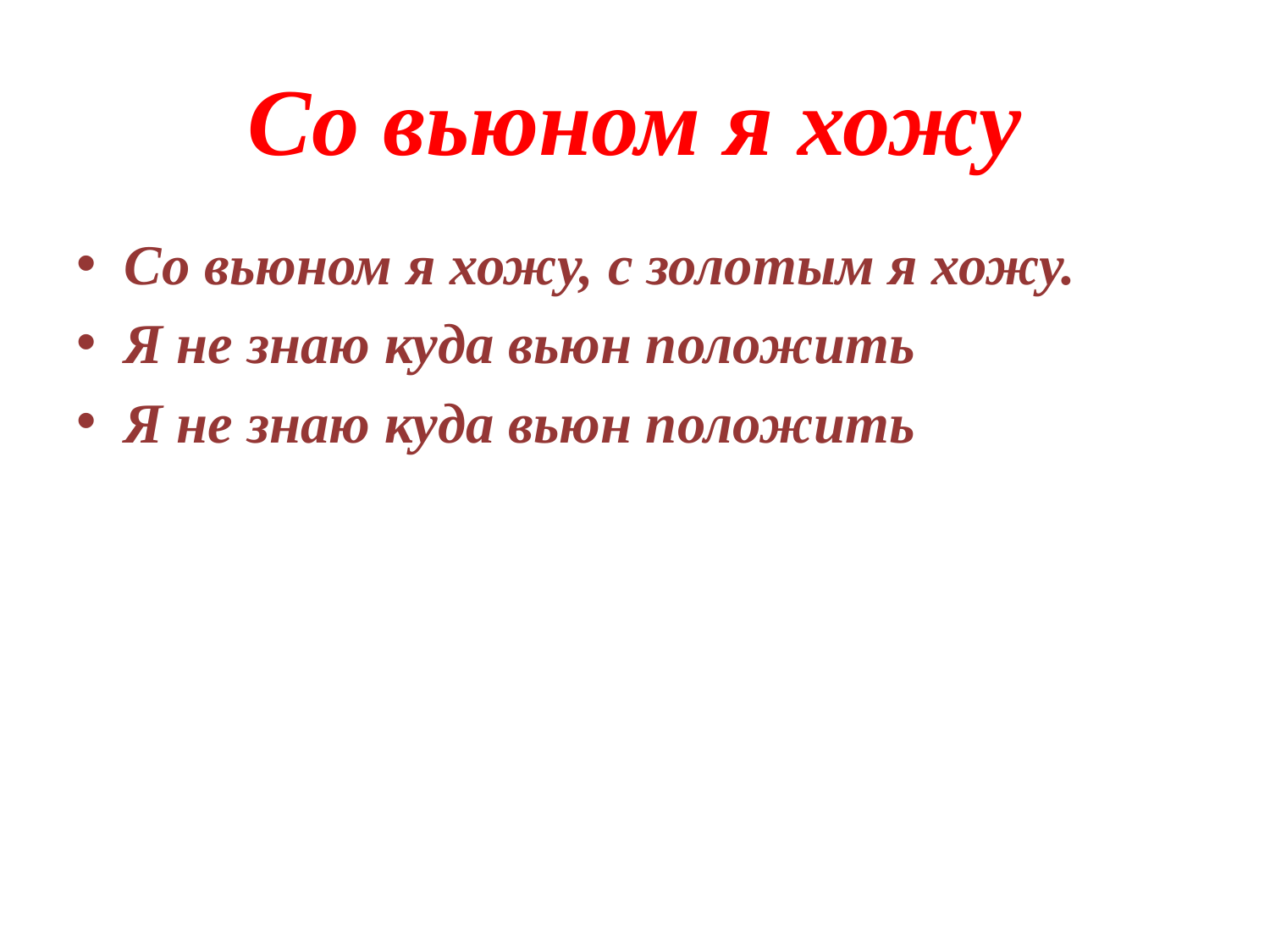

# Со вьюном я хожу
Со вьюном я хожу, с золотым я хожу.
Я не знаю куда вьюн положить
Я не знаю куда вьюн положить